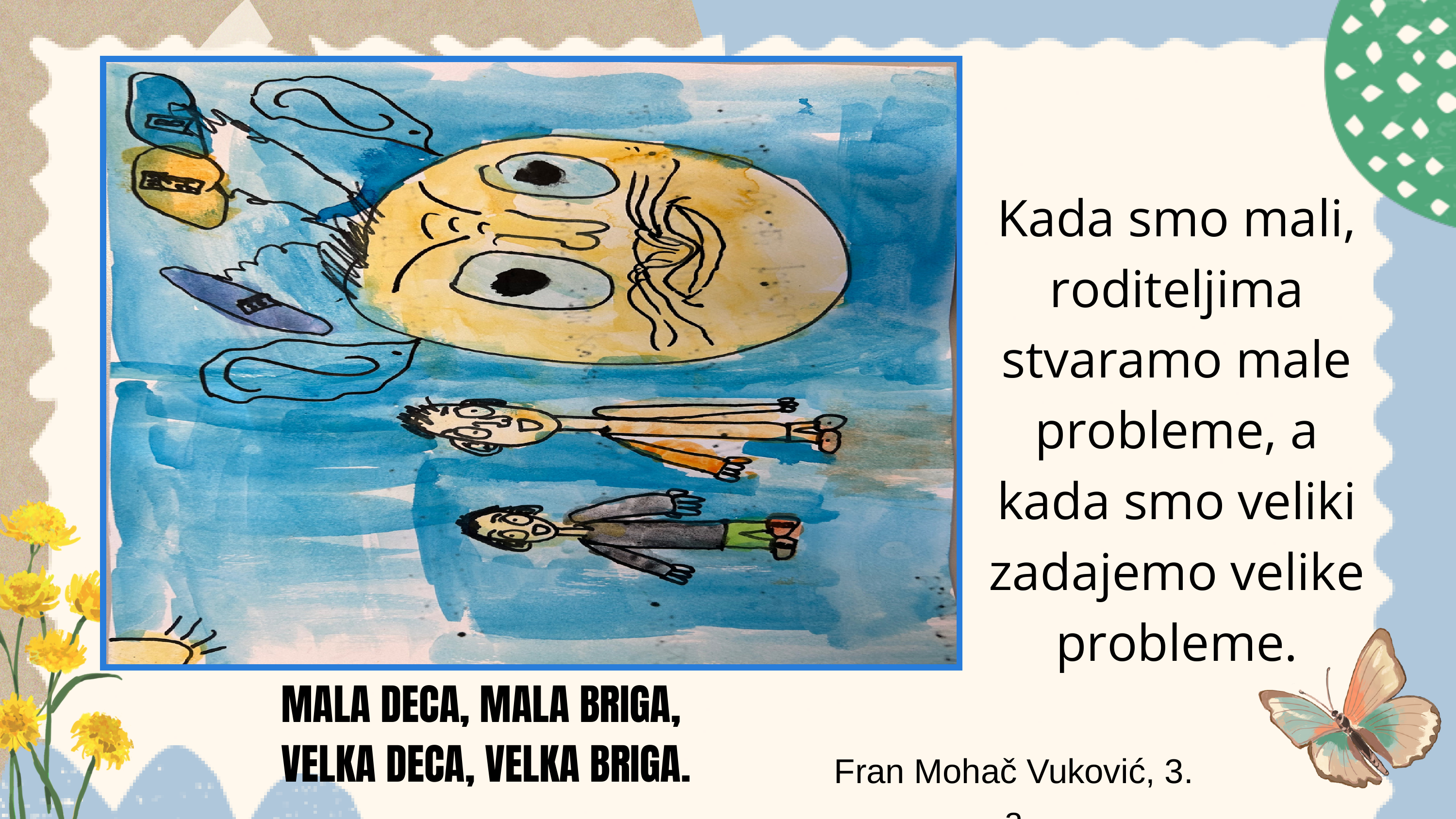

Kada smo mali, roditeljima stvaramo male probleme, a kada smo veliki zadajemo velike probleme.

MALA DECA, MALA BRIGA,
VELKA DECA, VELKA BRIGA.

Fran Mohač Vuković, 3. a